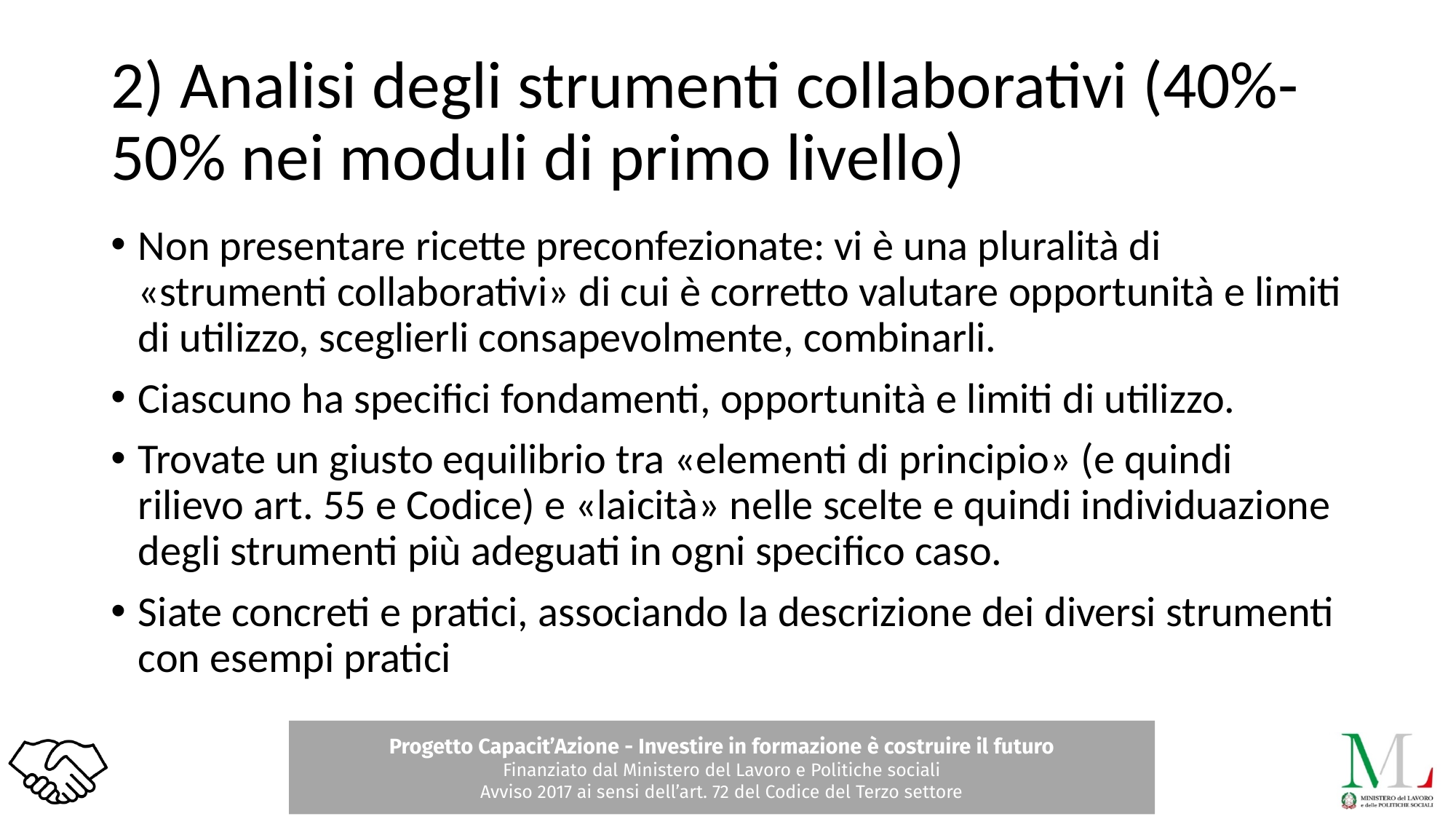

# 2) Analisi degli strumenti collaborativi (40%-50% nei moduli di primo livello)
Non presentare ricette preconfezionate: vi è una pluralità di «strumenti collaborativi» di cui è corretto valutare opportunità e limiti di utilizzo, sceglierli consapevolmente, combinarli.
Ciascuno ha specifici fondamenti, opportunità e limiti di utilizzo.
Trovate un giusto equilibrio tra «elementi di principio» (e quindi rilievo art. 55 e Codice) e «laicità» nelle scelte e quindi individuazione degli strumenti più adeguati in ogni specifico caso.
Siate concreti e pratici, associando la descrizione dei diversi strumenti con esempi pratici